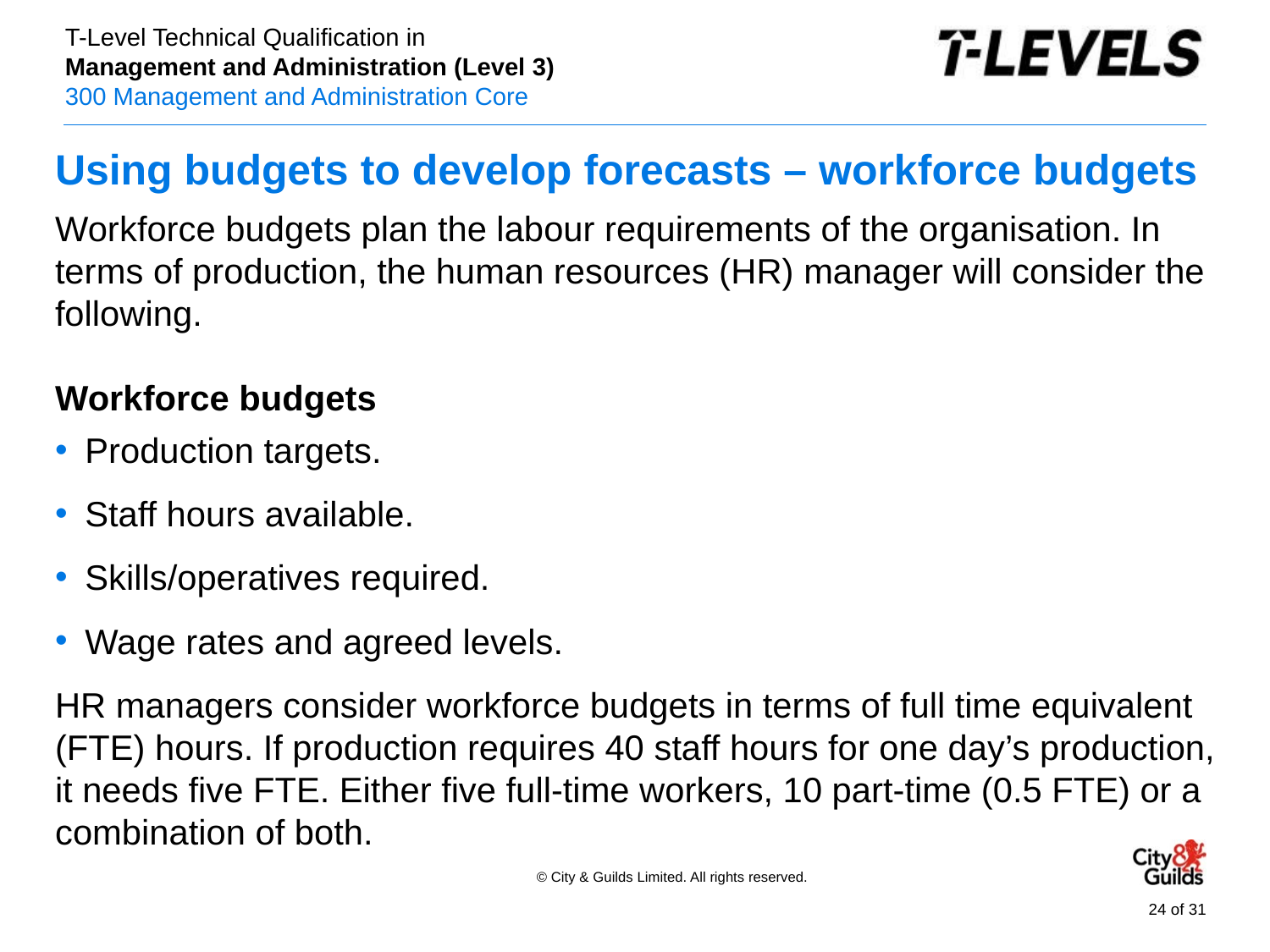

# Using budgets to develop forecasts – workforce budgets
Workforce budgets plan the labour requirements of the organisation. In terms of production, the human resources (HR) manager will consider the following.

Workforce budgets
Production targets.
Staff hours available.
Skills/operatives required.
Wage rates and agreed levels.
HR managers consider workforce budgets in terms of full time equivalent (FTE) hours. If production requires 40 staff hours for one day’s production, it needs five FTE. Either five full-time workers, 10 part-time (0.5 FTE) or a combination of both.